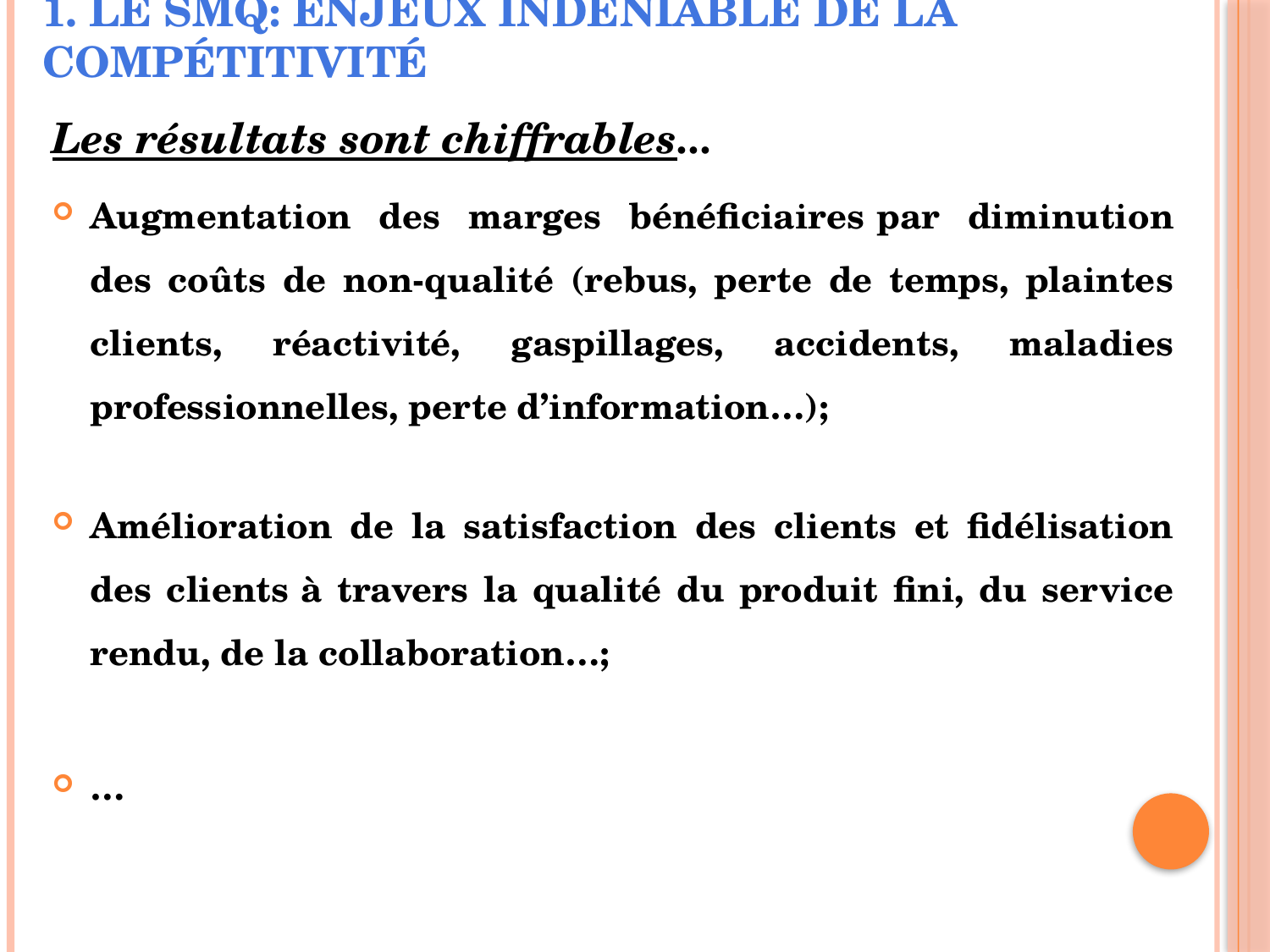

# 1. Le SMQ: enjeux indéniable de la compétitivité
Les résultats sont chiffrables...
Augmentation des marges bénéficiaires par diminution des coûts de non-qualité (rebus, perte de temps, plaintes clients, réactivité, gaspillages, accidents, maladies professionnelles, perte d’information…);

Amélioration de la satisfaction des clients et fidélisation des clients à travers la qualité du produit fini, du service rendu, de la collaboration…;

…